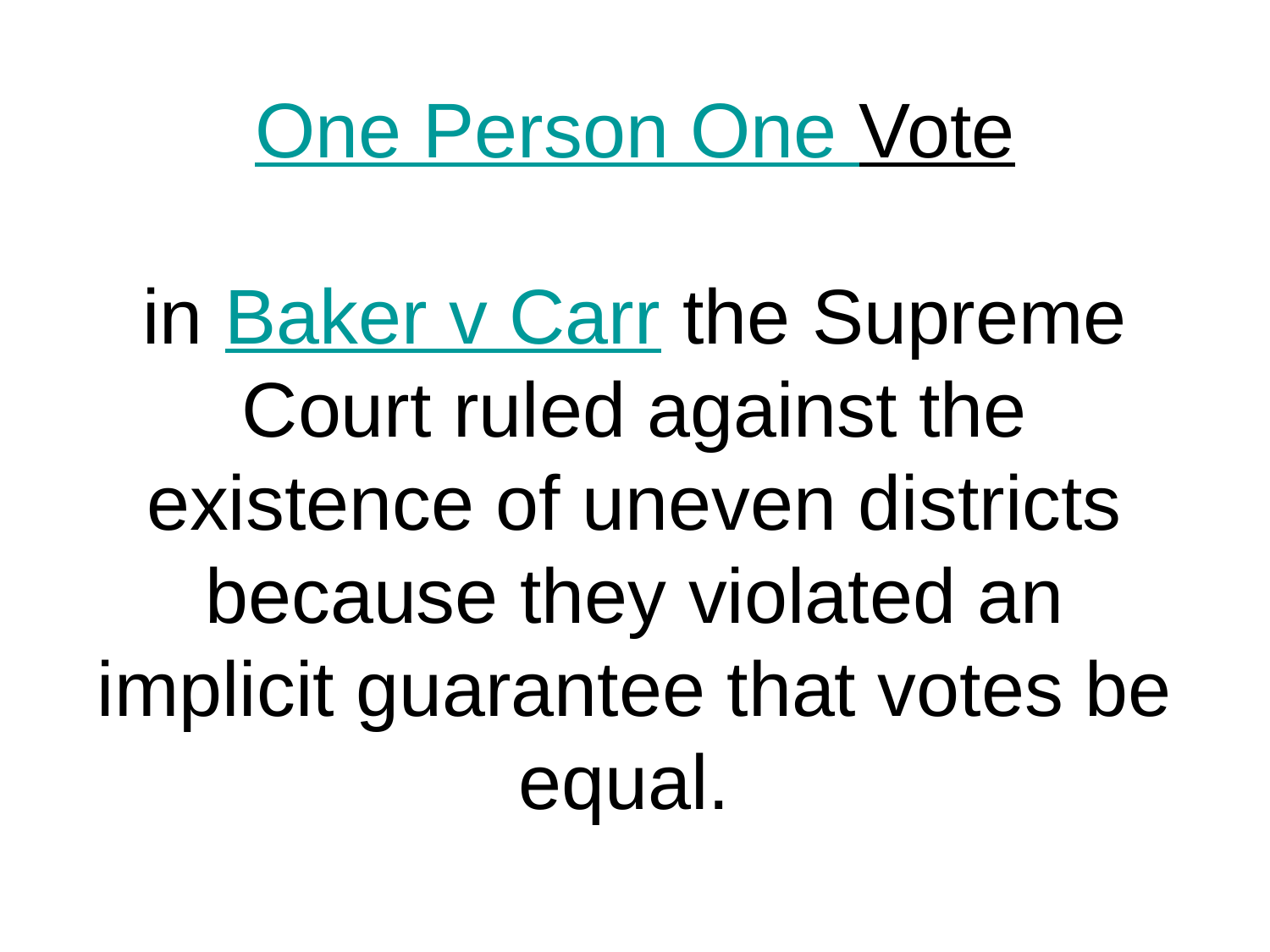

# One Person One Vote in Baker v Carr the Supreme Court ruled against the existence of uneven districts because they violated an implicit guarantee that votes be equal.